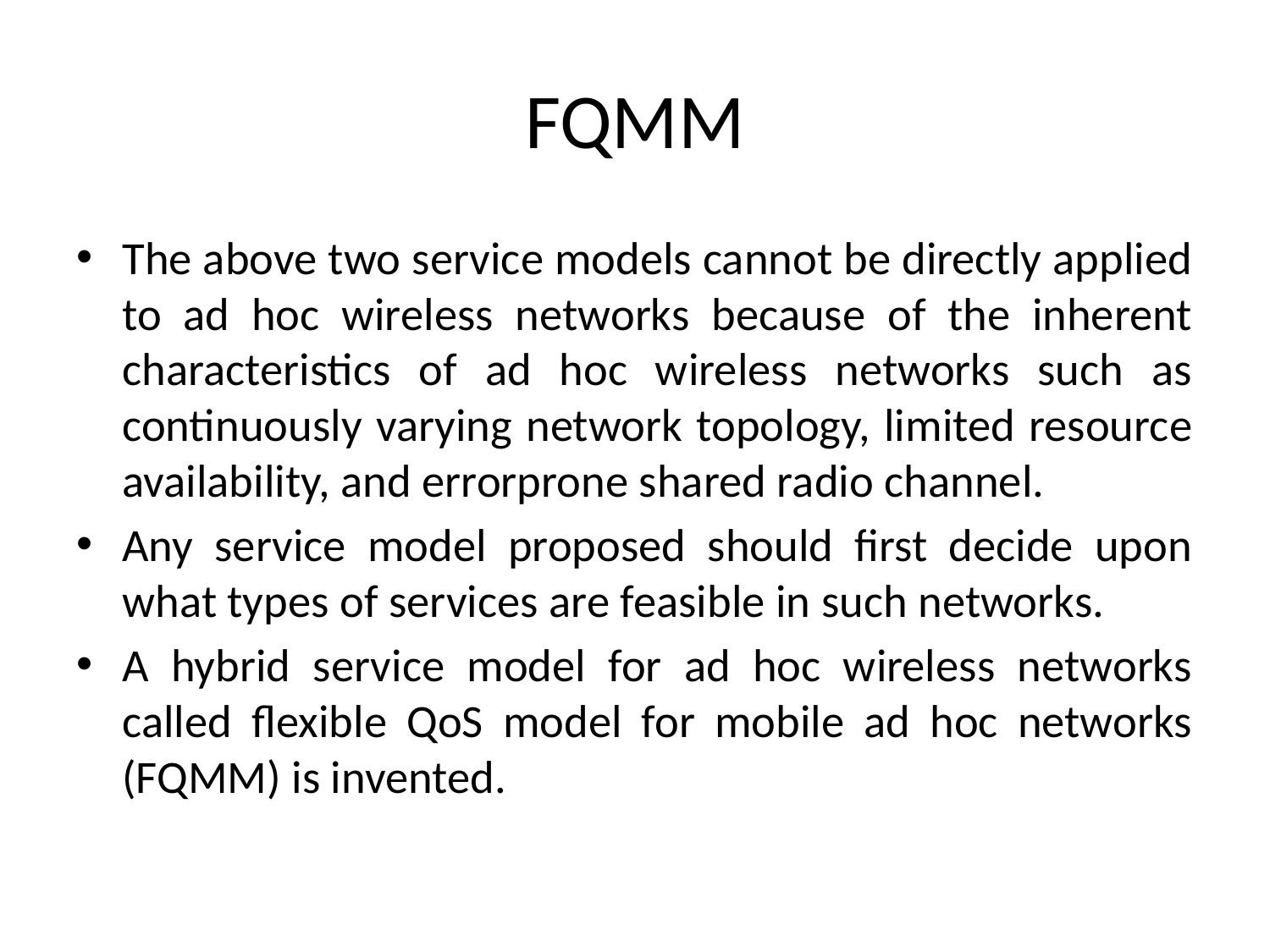

# FQMM
The above two service models cannot be directly applied to ad hoc wireless networks because of the inherent characteristics of ad hoc wireless networks such as continuously varying network topology, limited resource availability, and errorprone shared radio channel.
Any service model proposed should first decide upon what types of services are feasible in such networks.
A hybrid service model for ad hoc wireless networks called flexible QoS model for mobile ad hoc networks (FQMM) is invented.